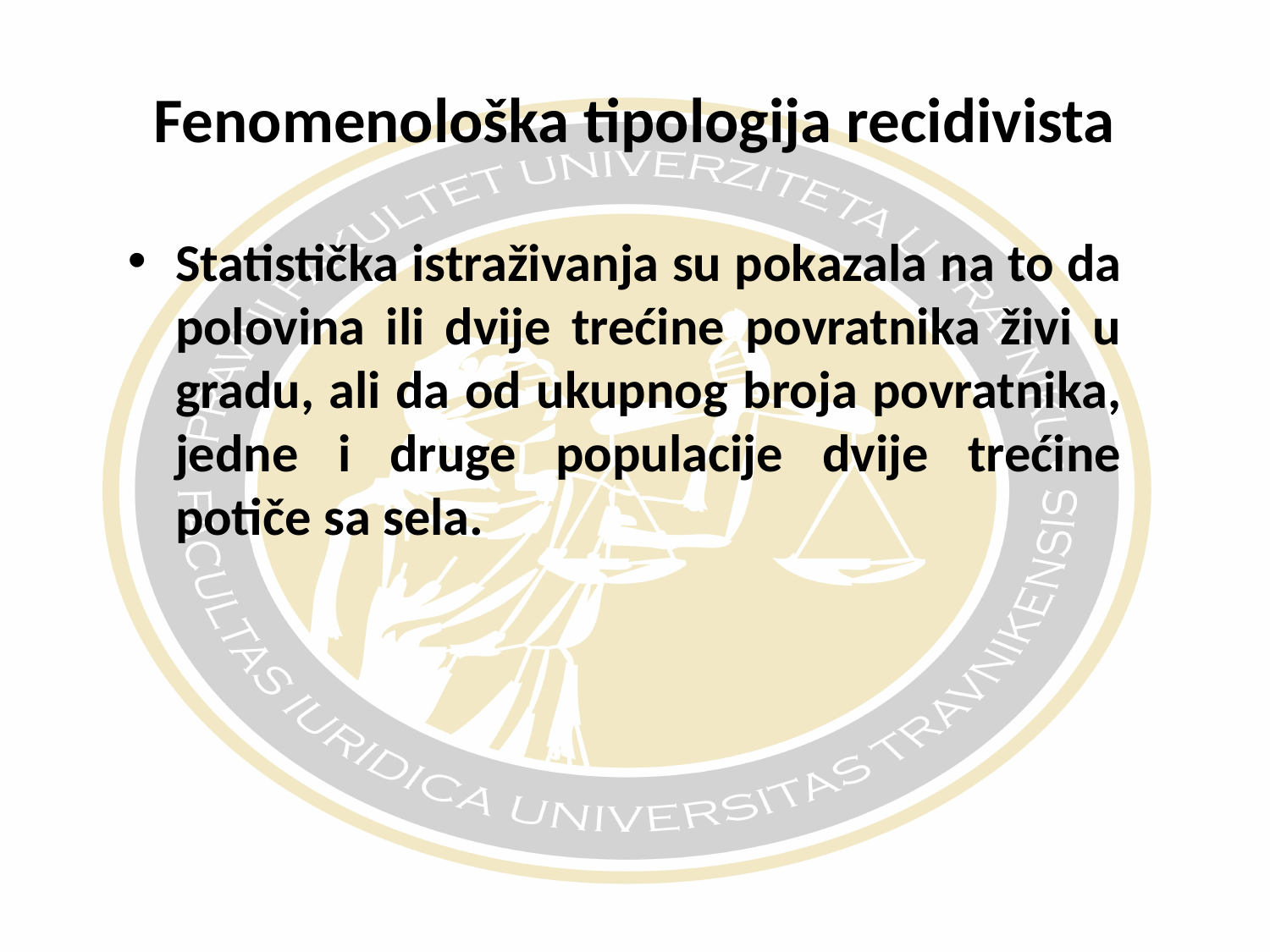

# Fenomenološka tipologija recidivista
Statistička istraživanja su pokazala na to da polovina ili dvije trećine povratnika živi u gradu, ali da od ukupnog broja povratnika, jedne i druge populacije dvije trećine potiče sa sela.